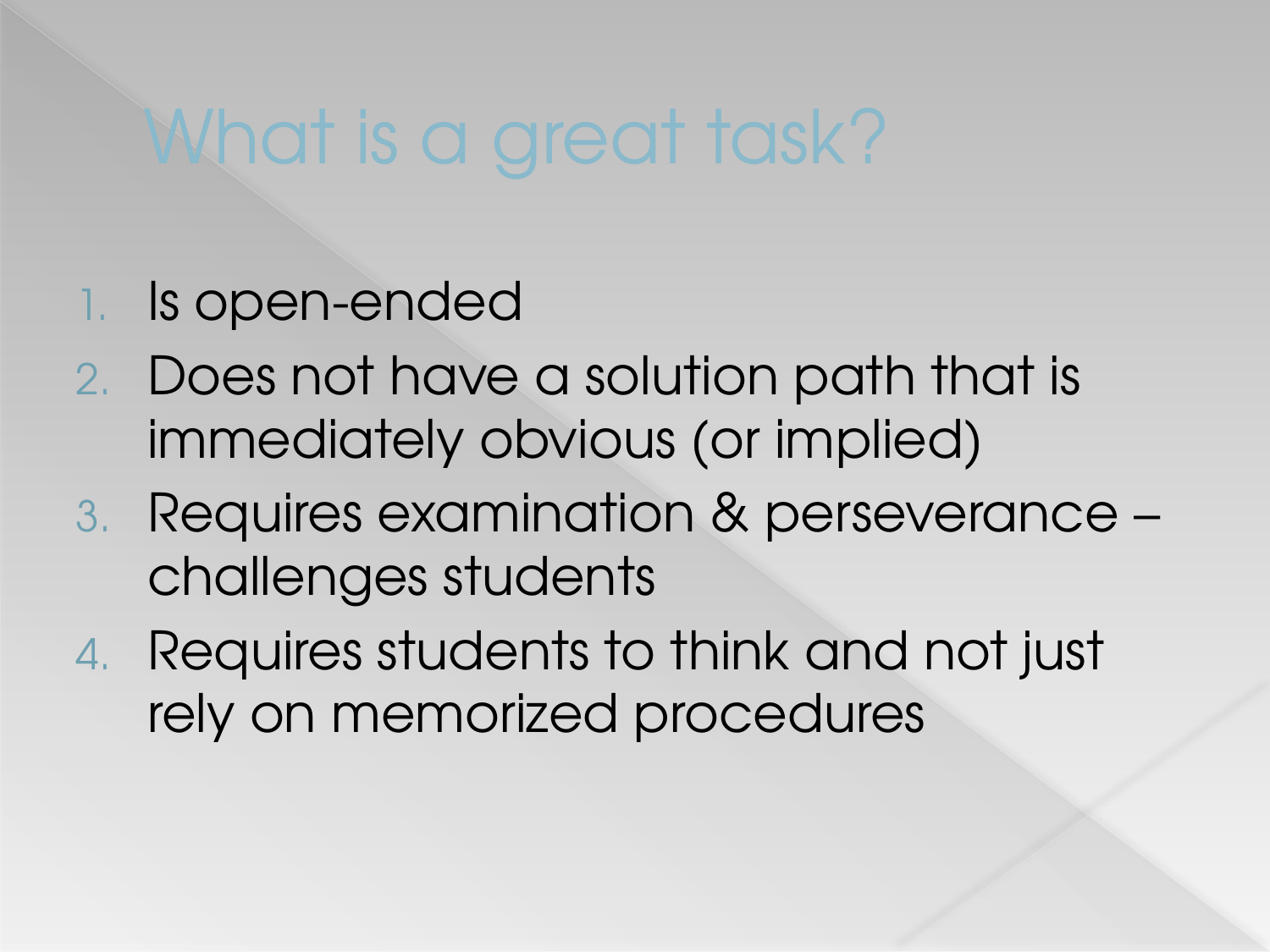

# What is a great task?
Is open-ended
Does not have a solution path that is immediately obvious (or implied)
Requires examination & perseverance – challenges students
Requires students to think and not just rely on memorized procedures